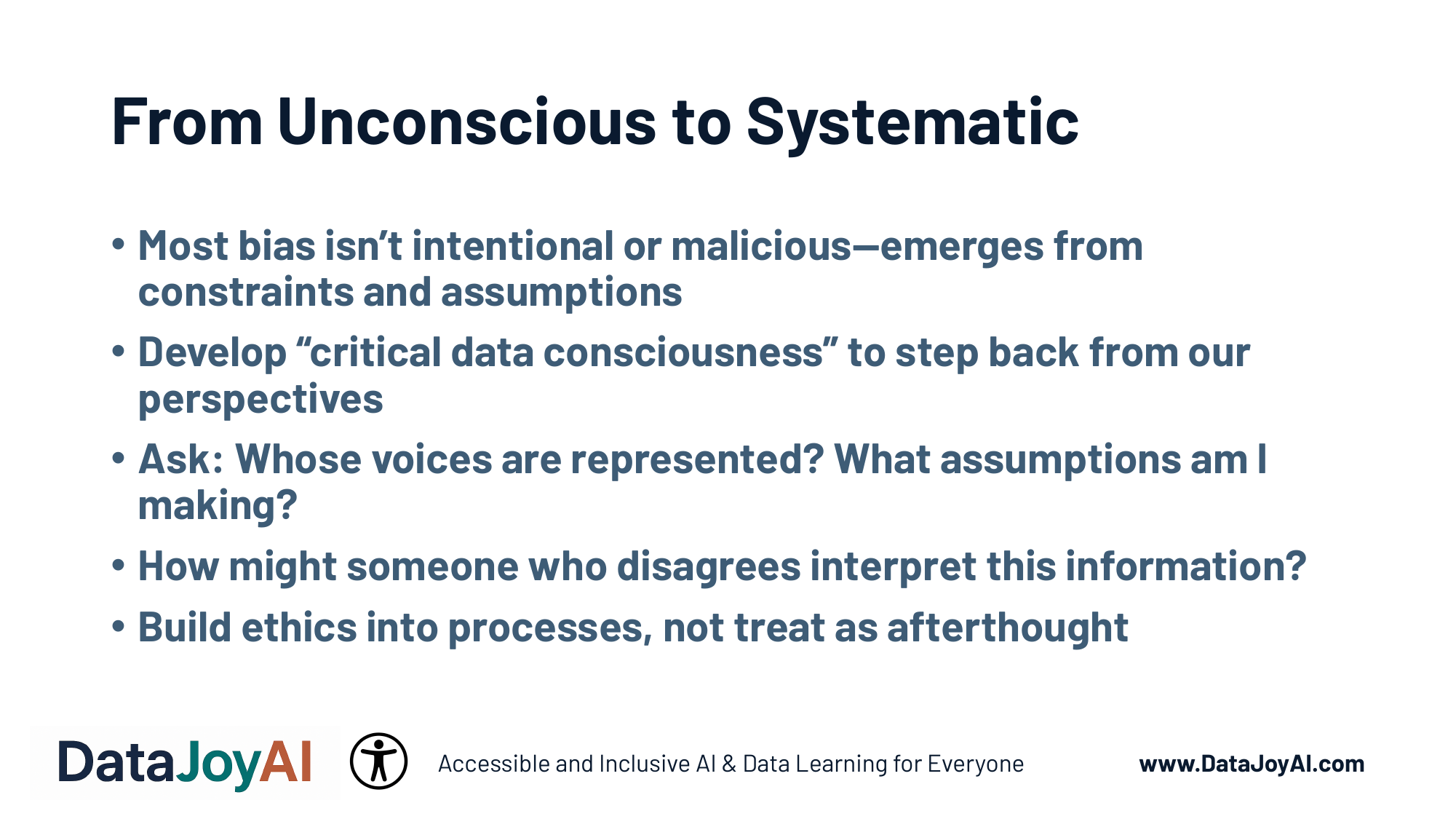

# From Unconscious to Systematic
Most bias isn’t intentional or malicious—emerges from constraints and assumptions
Develop “critical data consciousness” to step back from our perspectives
Ask: Whose voices are represented? What assumptions am I making?
How might someone who disagrees interpret this information?
Build ethics into processes, not treat as afterthought